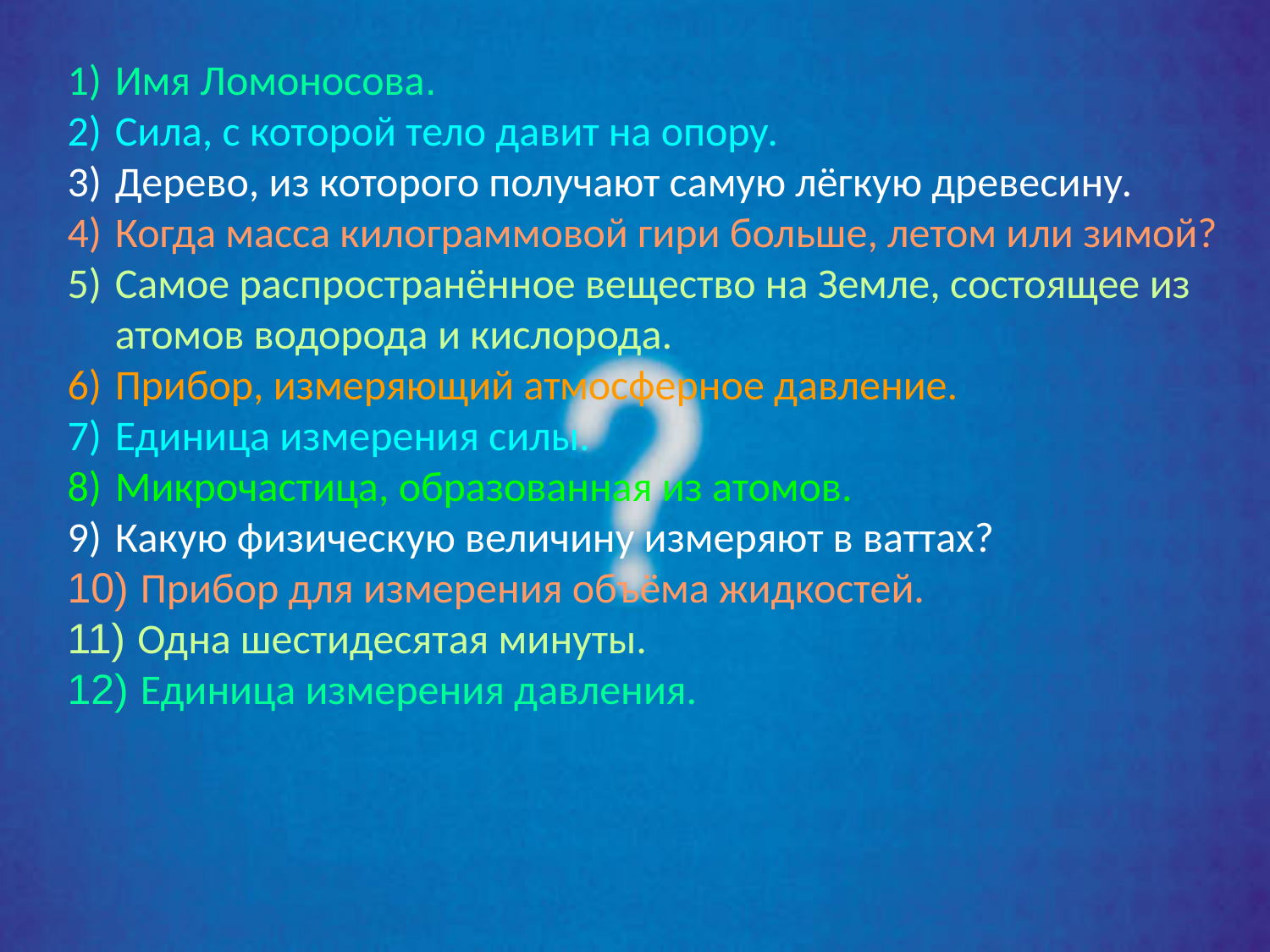

Имя Ломоносова.
Сила, с которой тело давит на опору.
Дерево, из которого получают самую лёгкую древесину.
Когда масса килограммовой гири больше, летом или зимой?
Самое распространённое вещество на Земле, состоящее из атомов водорода и кислорода.
Прибор, измеряющий атмосферное давление.
Единица измерения силы.
Микрочастица, образованная из атомов.
Какую физическую величину измеряют в ваттах?
 Прибор для измерения объёма жидкостей.
 Одна шестидесятая минуты.
 Единица измерения давления.